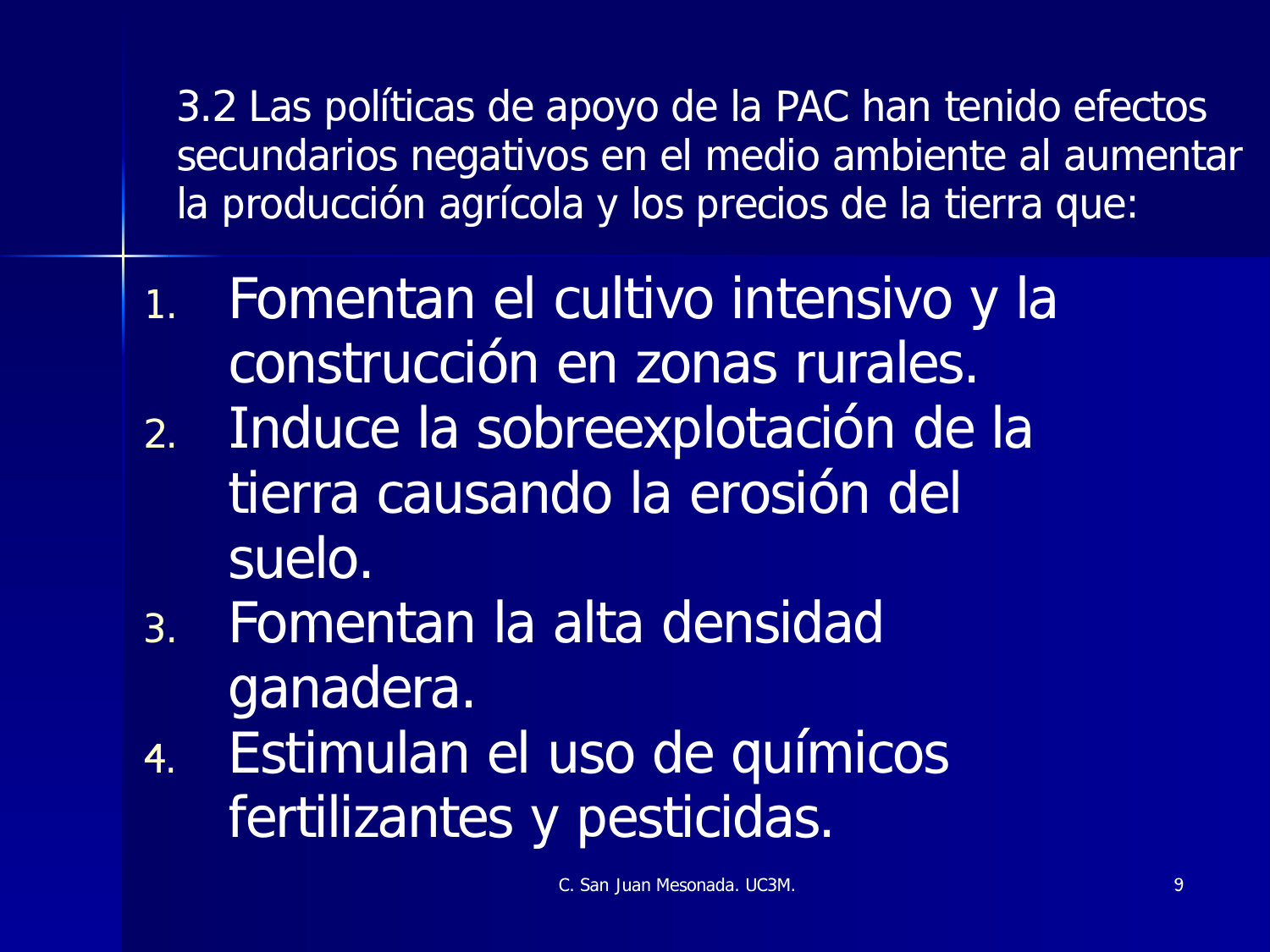

3.2 Las políticas de apoyo de la PAC han tenido efectos secundarios negativos en el medio ambiente al aumentar la producción agrícola y los precios de la tierra que:
Fomentan el cultivo intensivo y la construcción en zonas rurales.
Induce la sobreexplotación de la tierra causando la erosión del suelo.
Fomentan la alta densidad ganadera.
Estimulan el uso de químicos fertilizantes y pesticidas.
C. San Juan Mesonada. UC3M.
9